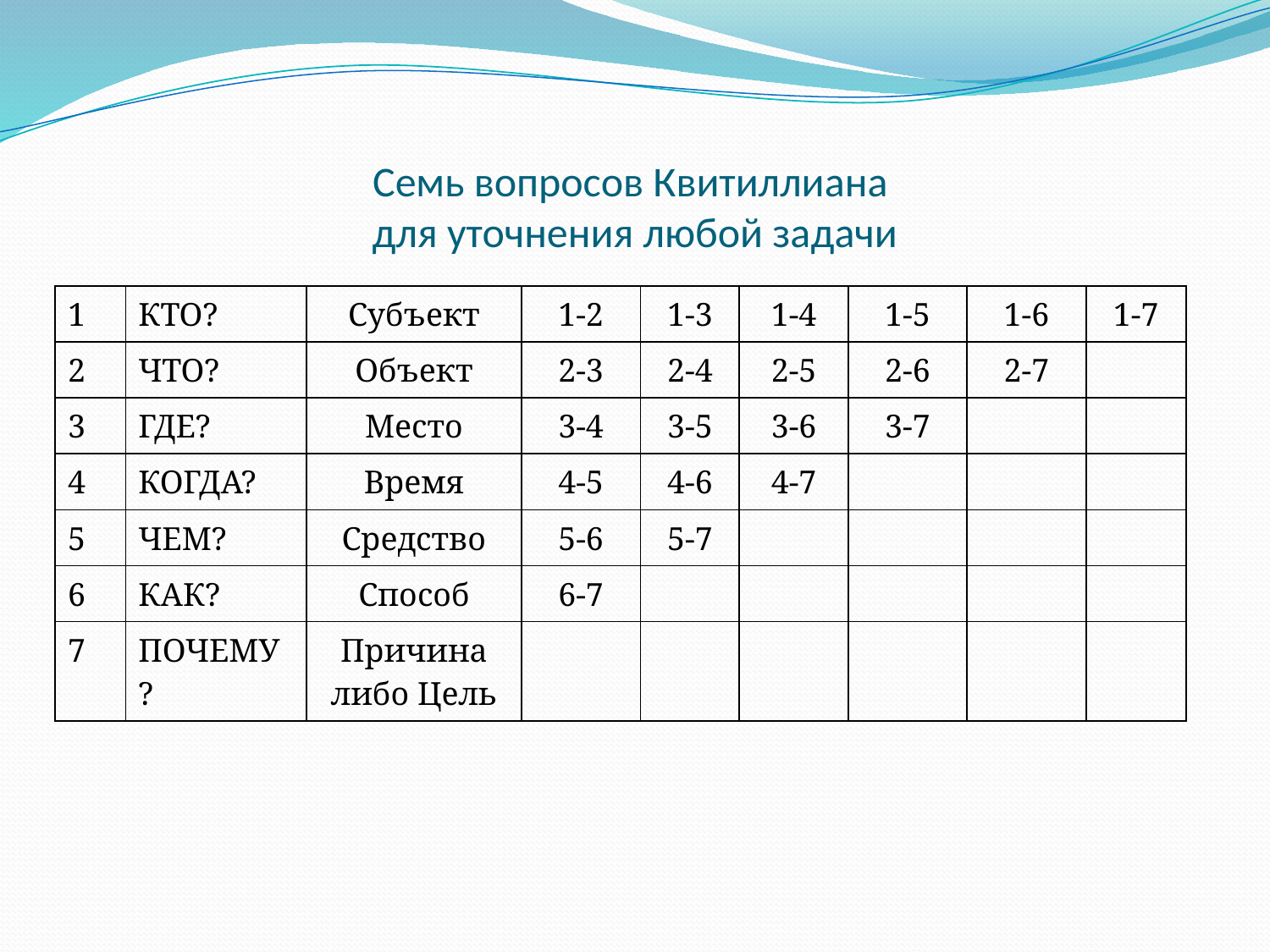

# Семь вопросов Квитиллиана для уточнения любой задачи
| 1 | КТО? | Субъект | 1-2 | 1-3 | 1-4 | 1-5 | 1-6 | 1-7 |
| --- | --- | --- | --- | --- | --- | --- | --- | --- |
| 2 | ЧТО? | Объект | 2-3 | 2-4 | 2-5 | 2-6 | 2-7 |  |
| 3 | ГДЕ? | Место | 3-4 | 3-5 | 3-6 | 3-7 |  |  |
| 4 | КОГДА? | Время | 4-5 | 4-6 | 4-7 |  |  |  |
| 5 | ЧЕМ? | Средство | 5-6 | 5-7 |  |  |  |  |
| 6 | КАК? | Способ | 6-7 |  |  |  |  |  |
| 7 | ПОЧЕМУ? | Причина либо Цель |  |  |  |  |  |  |